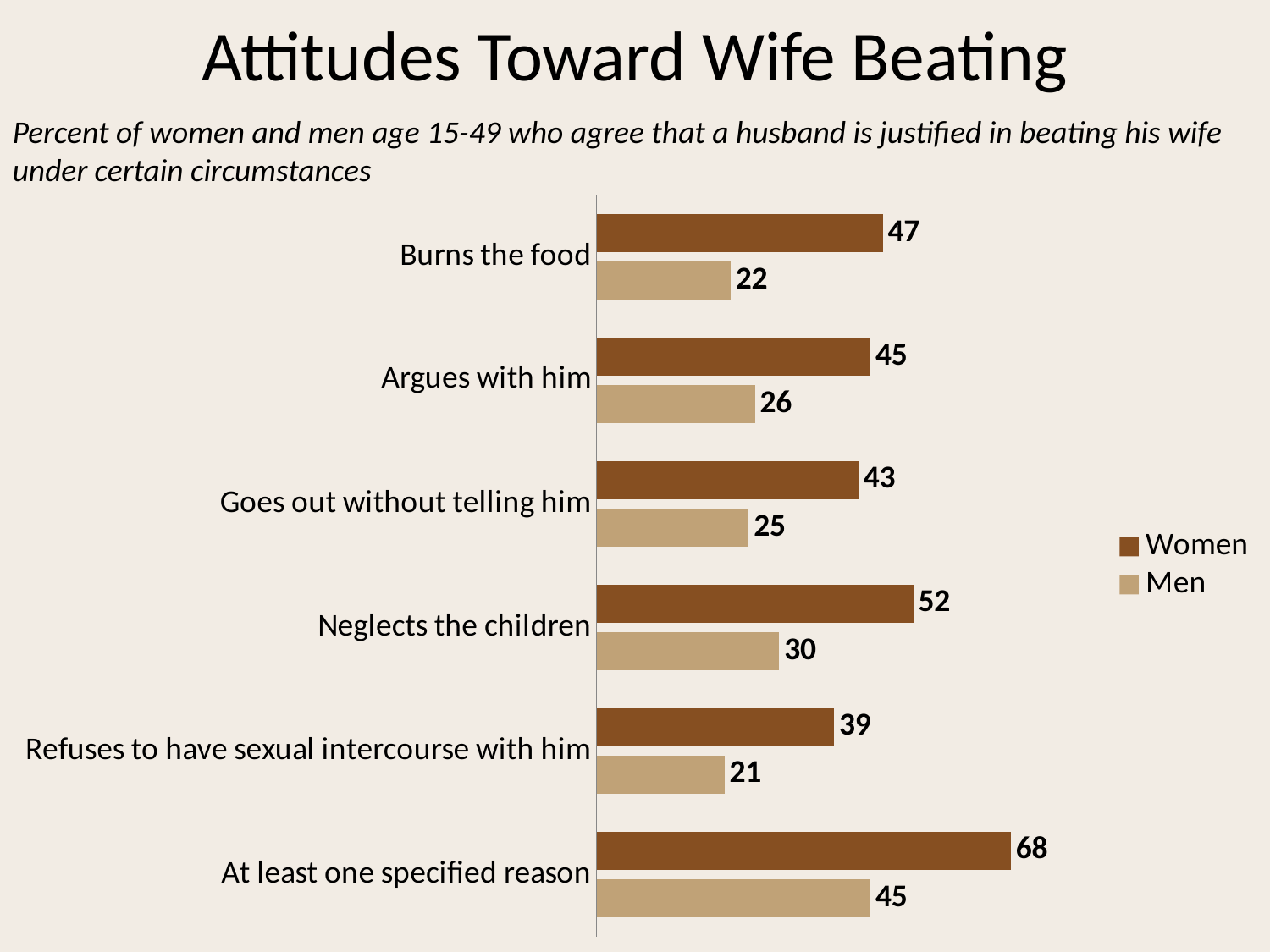

# Attitudes Toward Wife Beating
Percent of women and men age 15-49 who agree that a husband is justified in beating his wife under certain circumstances

### Chart

| Category | Men | Women |
|---|---|---|
| At least one specified reason | 45.0 | 68.0 |
| Refuses to have sexual intercourse with him | 21.0 | 39.0 |
| Neglects the children | 30.0 | 52.0 |
| Goes out without telling him | 25.0 | 43.0 |
| Argues with him | 26.0 | 45.0 |
| Burns the food | 22.0 | 47.0 |